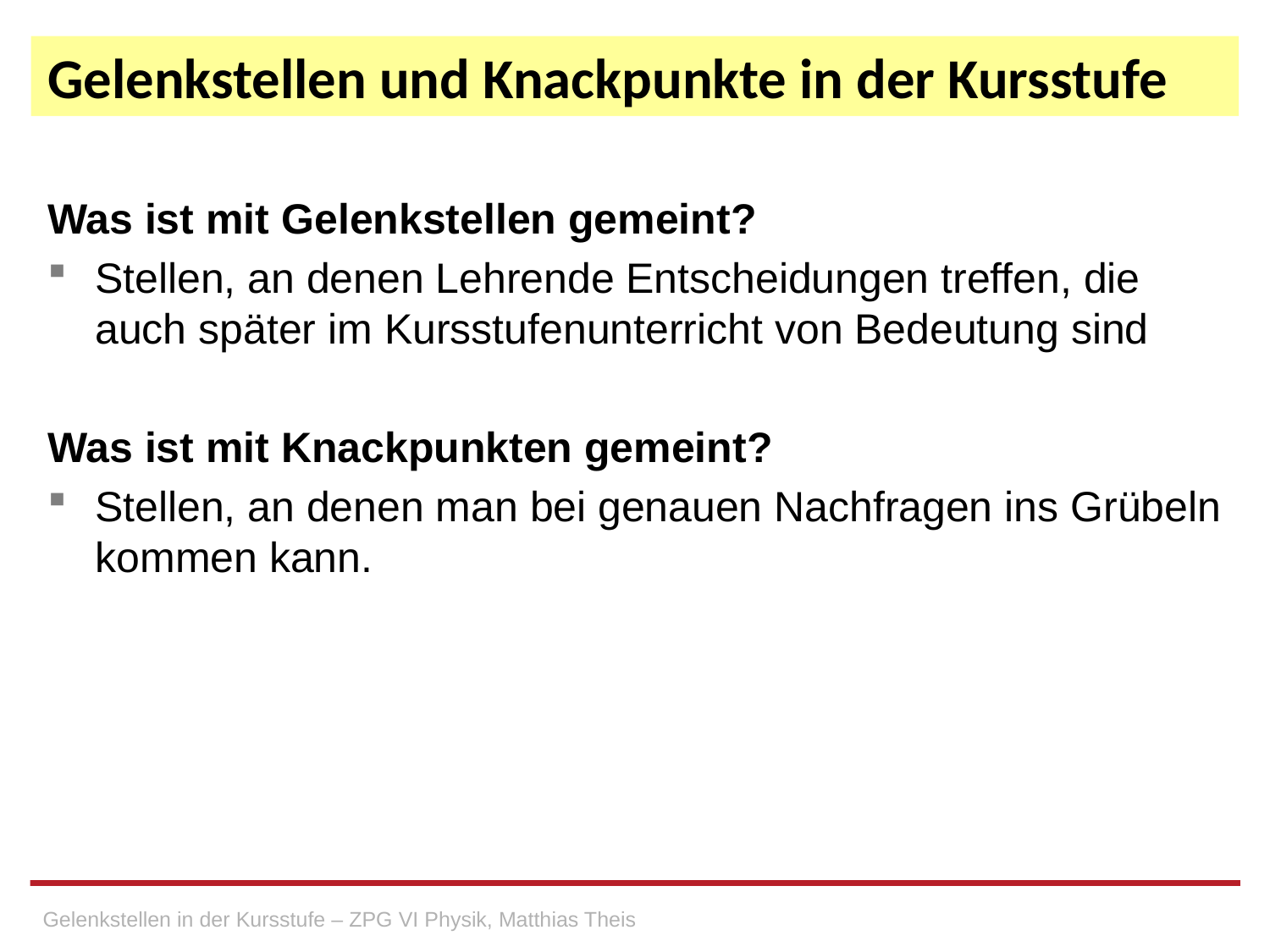

# Gelenkstellen und Knackpunkte in der Kursstufe

Was ist mit Gelenkstellen gemeint?
Stellen, an denen Lehrende Entscheidungen treffen, die auch später im Kursstufenunterricht von Bedeutung sind

Was ist mit Knackpunkten gemeint?
Stellen, an denen man bei genauen Nachfragen ins Grübeln kommen kann.
Gelenkstellen in der Kursstufe – ZPG VI Physik, Matthias Theis